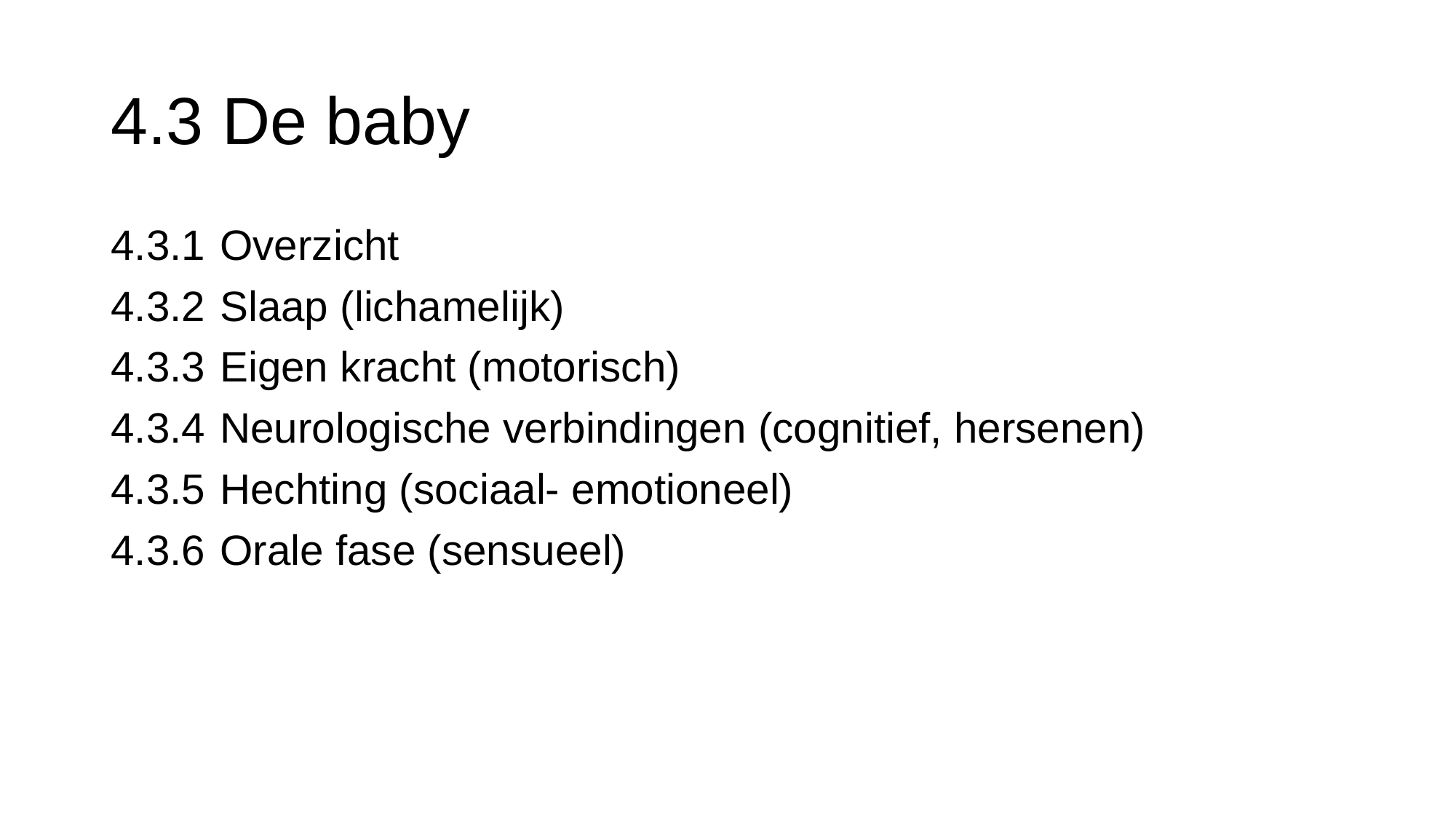

# 4.3 De baby
4.3.1	Overzicht
4.3.2	Slaap (lichamelijk)
4.3.3	Eigen kracht (motorisch)
4.3.4	Neurologische verbindingen (cognitief, hersenen)
4.3.5	Hechting (sociaal- emotioneel)
4.3.6	Orale fase (sensueel)